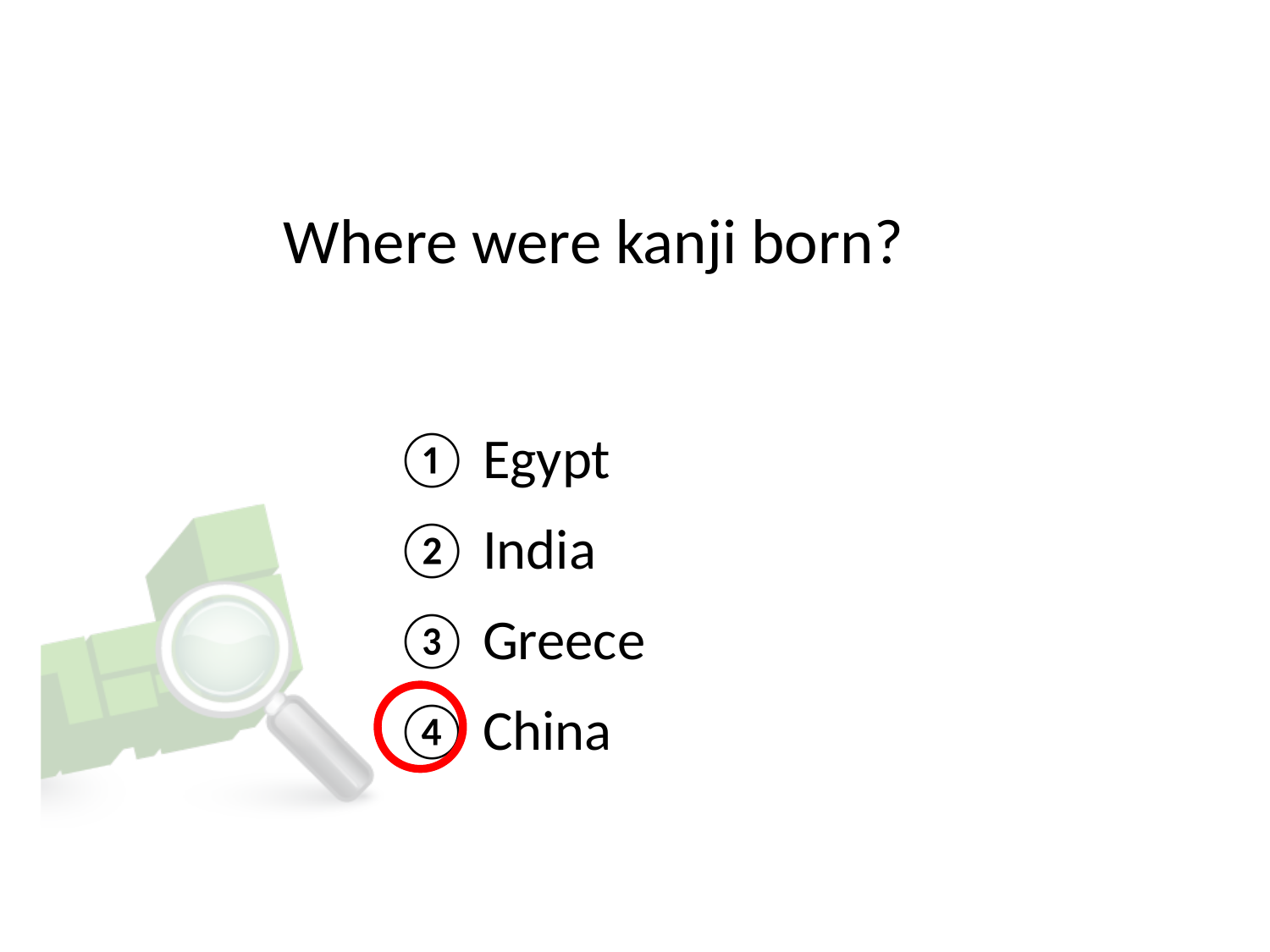

# Where were kanji born?
① Egypt
② India
③ Greece
④ China